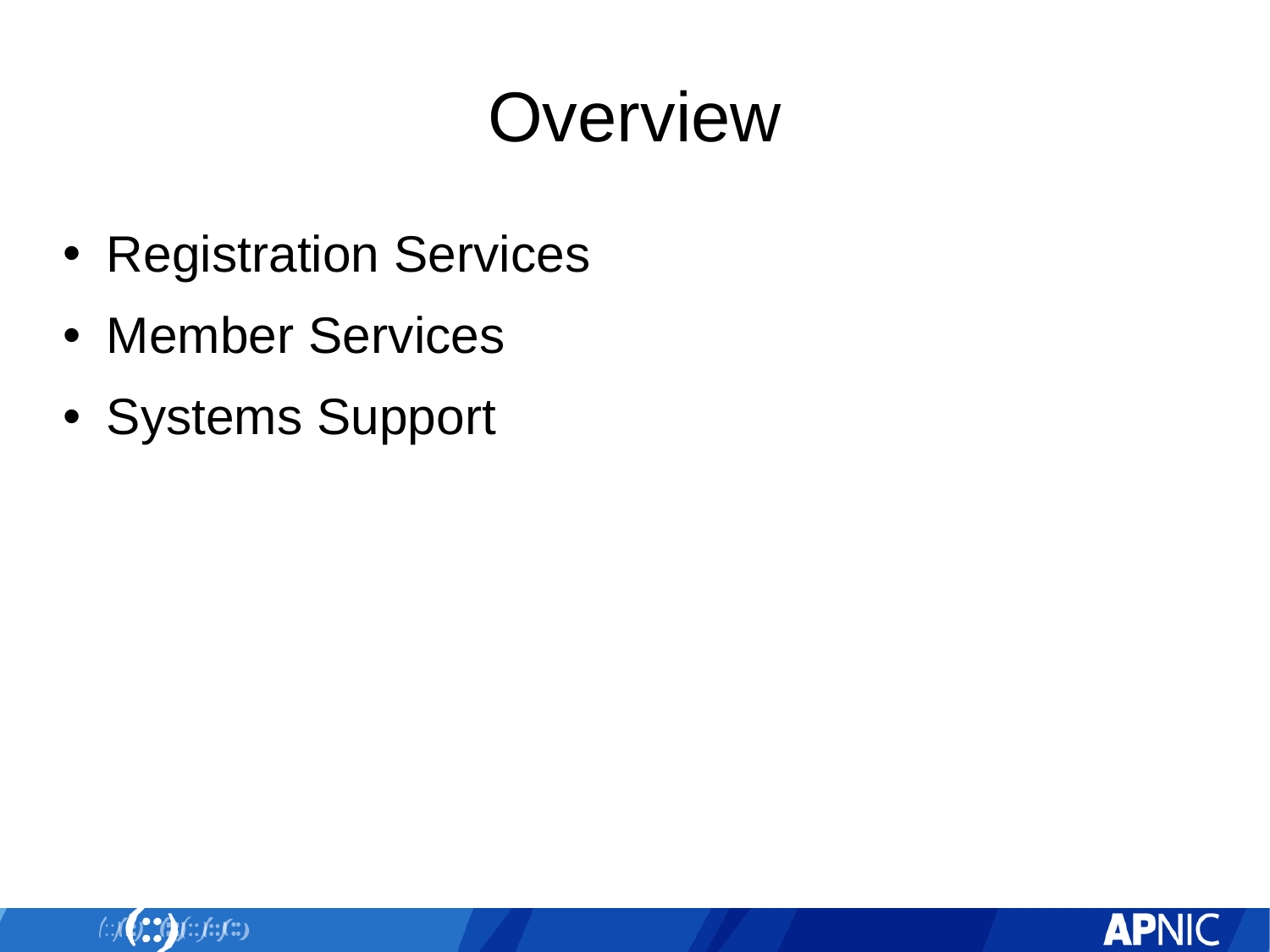

# Overview
Registration Services
Member Services
Systems Support